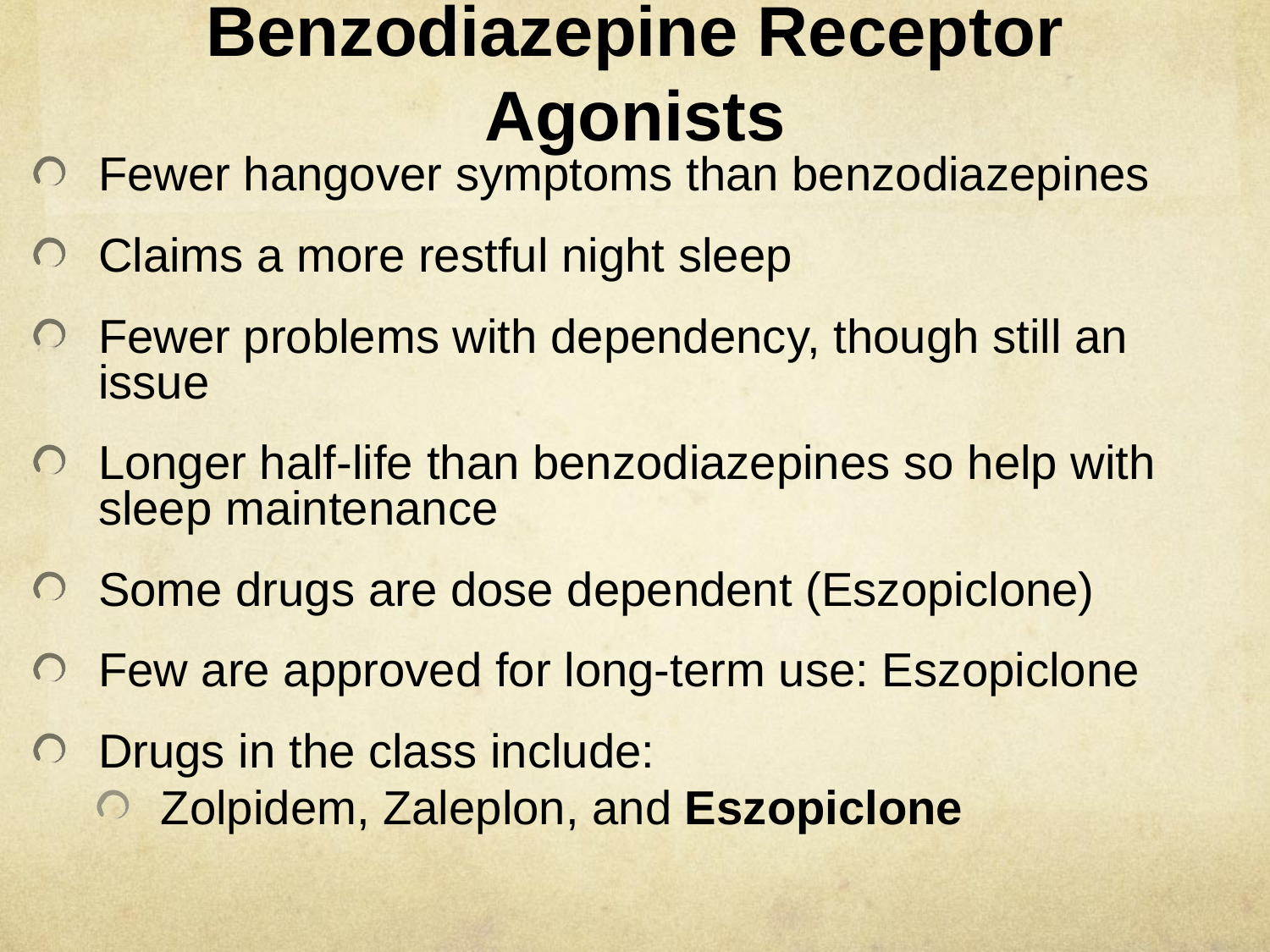

# Benzodiazepine Receptor Agonists
Fewer hangover symptoms than benzodiazepines
Claims a more restful night sleep
Fewer problems with dependency, though still an issue
Longer half-life than benzodiazepines so help with sleep maintenance
Some drugs are dose dependent (Eszopiclone)
Few are approved for long-term use: Eszopiclone
Drugs in the class include:
Zolpidem, Zaleplon, and Eszopiclone